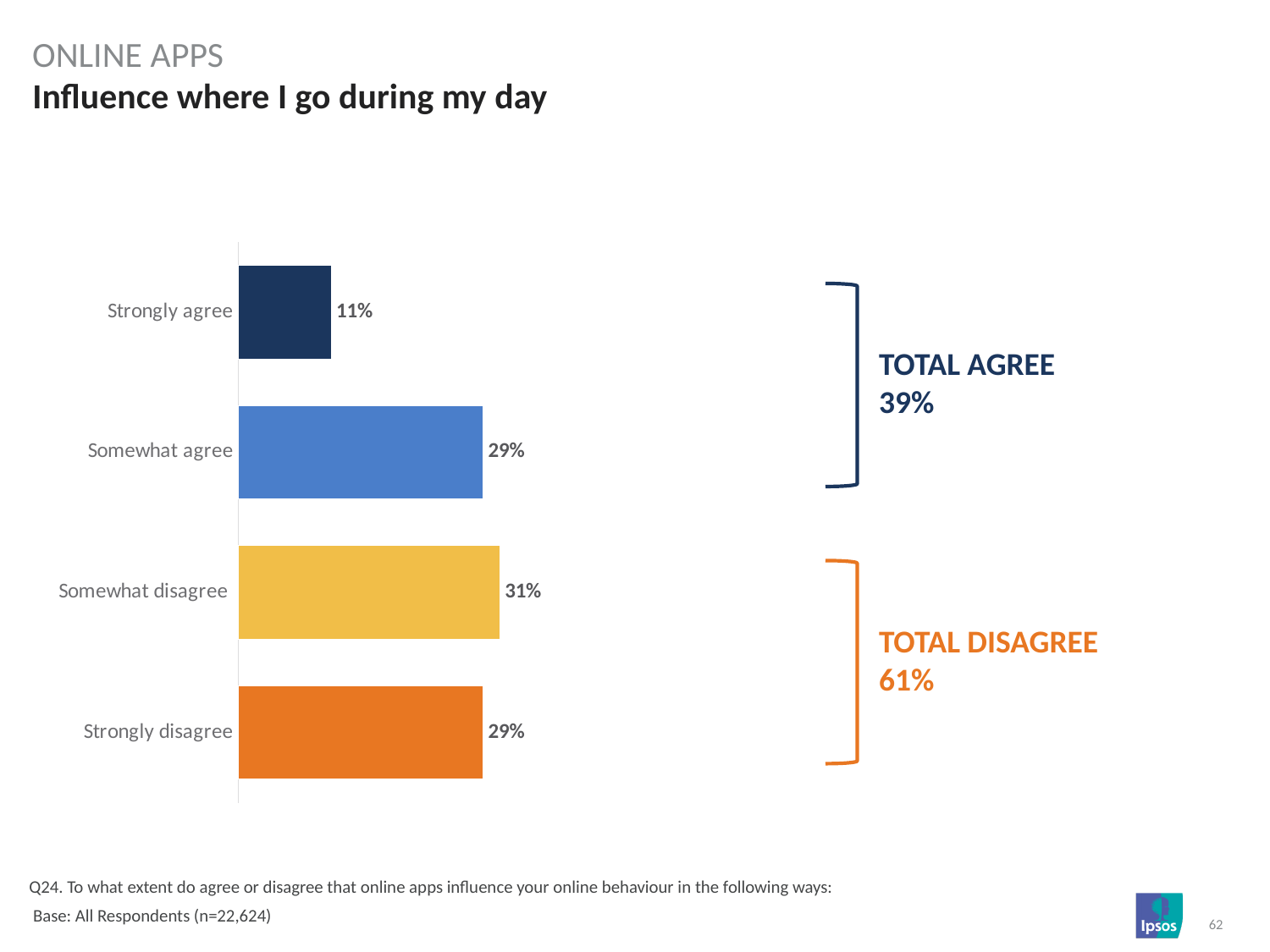

ONLINE APPS
# Influence where I go during my day

### Chart

| Category | Column1 |
|---|---|
| Strongly agree | 0.11 |
| Somewhat agree | 0.29 |
| Somewhat disagree  | 0.31 |
| Strongly disagree | 0.29 |
TOTAL AGREE
39%

TOTAL DISAGREE
61%
Q24. To what extent do agree or disagree that online apps influence your online behaviour in the following ways:
 Base: All Respondents (n=22,624)